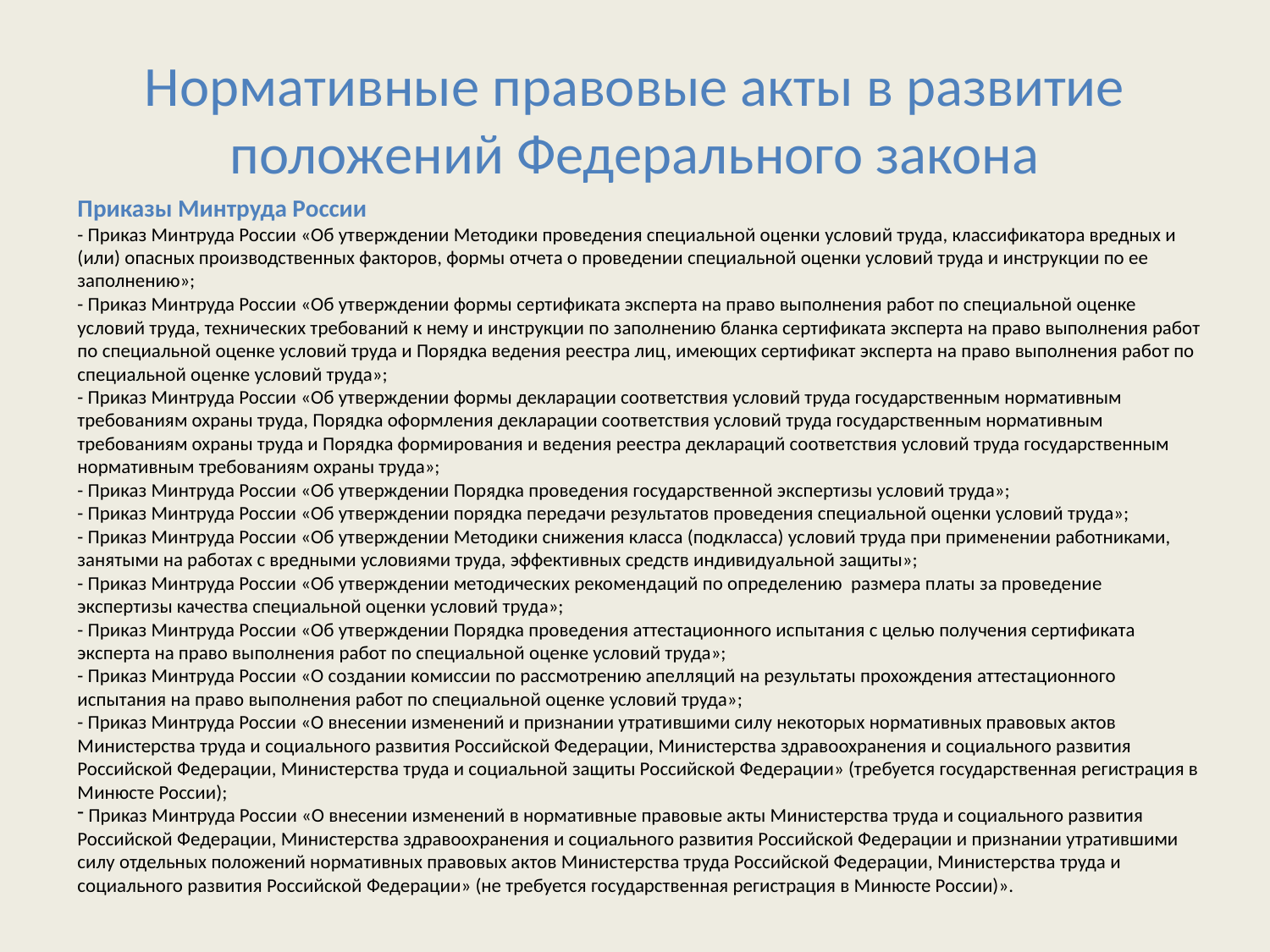

# Нормативные правовые акты в развитие положений Федерального закона
Приказы Минтруда России
- Приказ Минтруда России «Об утверждении Методики проведения специальной оценки условий труда, классификатора вредных и (или) опасных производственных факторов, формы отчета о проведении специальной оценки условий труда и инструкции по ее заполнению»;
- Приказ Минтруда России «Об утверждении формы сертификата эксперта на право выполнения работ по специальной оценке условий труда, технических требований к нему и инструкции по заполнению бланка сертификата эксперта на право выполнения работ по специальной оценке условий труда и Порядка ведения реестра лиц, имеющих сертификат эксперта на право выполнения работ по специальной оценке условий труда»;
- Приказ Минтруда России «Об утверждении формы декларации соответствия условий труда государственным нормативным требованиям охраны труда, Порядка оформления декларации соответствия условий труда государственным нормативным требованиям охраны труда и Порядка формирования и ведения реестра деклараций соответствия условий труда государственным нормативным требованиям охраны труда»;
- Приказ Минтруда России «Об утверждении Порядка проведения государственной экспертизы условий труда»;
- Приказ Минтруда России «Об утверждении порядка передачи результатов проведения специальной оценки условий труда»;
- Приказ Минтруда России «Об утверждении Методики снижения класса (подкласса) условий труда при применении работниками, занятыми на работах с вредными условиями труда, эффективных средств индивидуальной защиты»;
- Приказ Минтруда России «Об утверждении методических рекомендаций по определению  размера платы за проведение экспертизы качества специальной оценки условий труда»;
- Приказ Минтруда России «Об утверждении Порядка проведения аттестационного испытания с целью получения сертификата эксперта на право выполнения работ по специальной оценке условий труда»;
- Приказ Минтруда России «О создании комиссии по рассмотрению апелляций на результаты прохождения аттестационного испытания на право выполнения работ по специальной оценке условий труда»;
- Приказ Минтруда России «О внесении изменений и признании утратившими силу некоторых нормативных правовых актов Министерства труда и социального развития Российской Федерации, Министерства здравоохранения и социального развития Российской Федерации, Министерства труда и социальной защиты Российской Федерации» (требуется государственная регистрация в Минюсте России);
 Приказ Минтруда России «О внесении изменений в нормативные правовые акты Министерства труда и социального развития Российской Федерации, Министерства здравоохранения и социального развития Российской Федерации и признании утратившими силу отдельных положений нормативных правовых актов Министерства труда Российской Федерации, Министерства труда и социального развития Российской Федерации» (не требуется государственная регистрация в Минюсте России)».